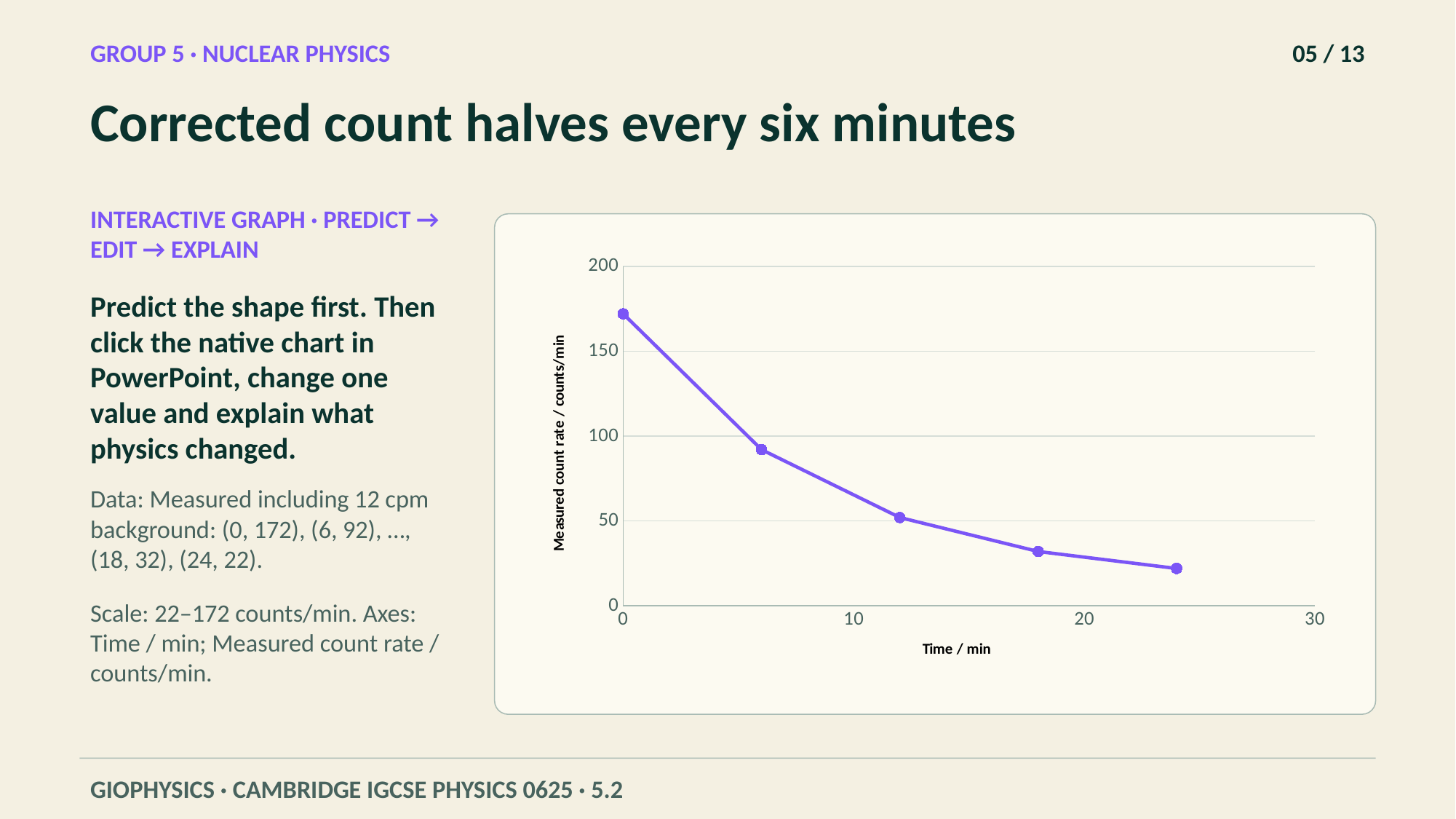

GROUP 5 · NUCLEAR PHYSICS
05 / 13
Corrected count halves every six minutes
INTERACTIVE GRAPH · PREDICT → EDIT → EXPLAIN

### Chart

| Category |  |
|---|---|
Predict the shape first. Then click the native chart in PowerPoint, change one value and explain what physics changed.
Data: Measured including 12 cpm background: (0, 172), (6, 92), …, (18, 32), (24, 22).
Scale: 22–172 counts/min. Axes: Time / min; Measured count rate / counts/min.

GIOPHYSICS · CAMBRIDGE IGCSE PHYSICS 0625 · 5.2